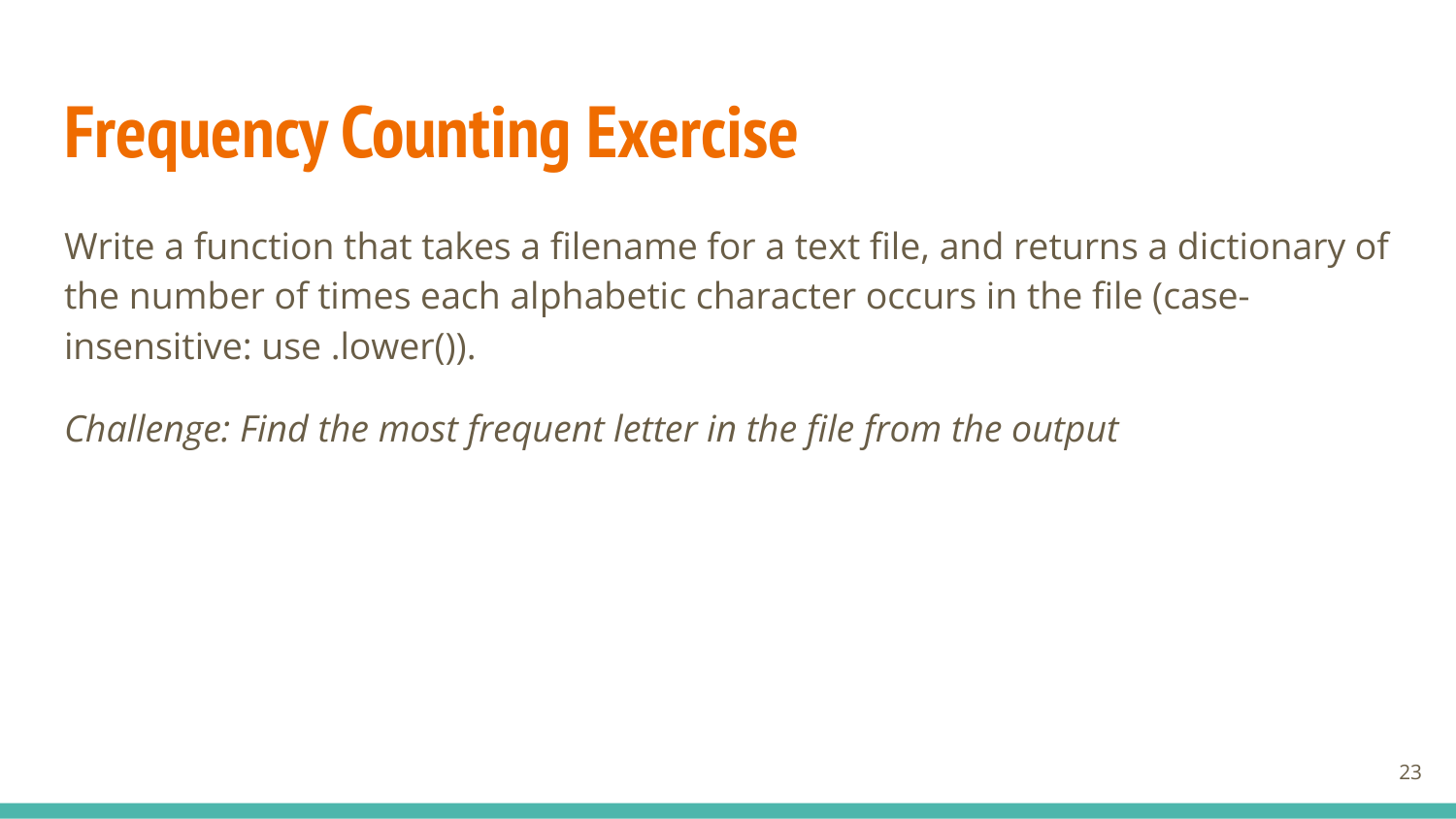

# Frequency Counting Exercise
Write a function that takes a filename for a text file, and returns a dictionary of the number of times each alphabetic character occurs in the file (case-insensitive: use .lower()).
Challenge: Find the most frequent letter in the file from the output
23